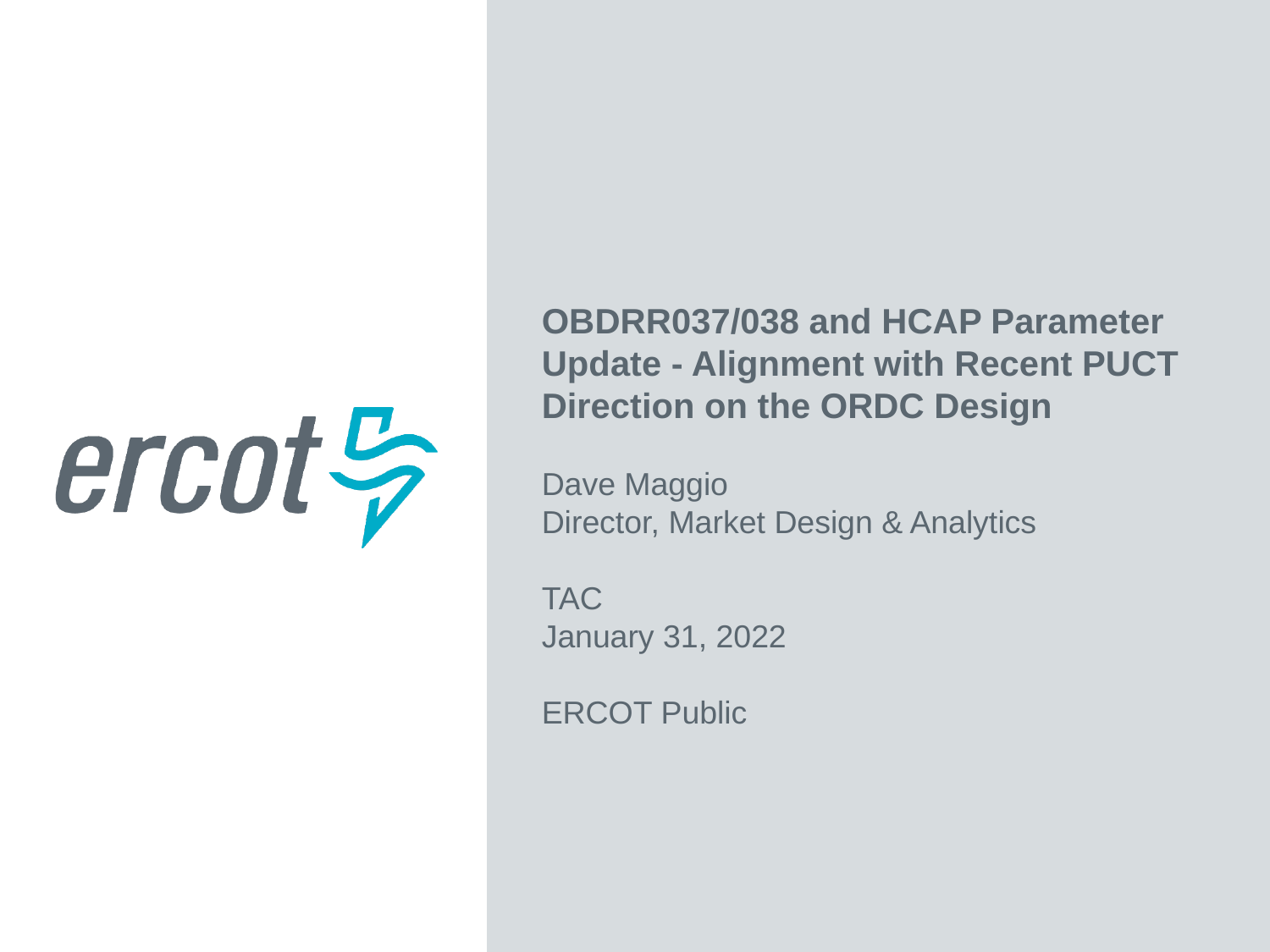

OBDRR037/038 and HCAP Parameter Update - Alignment with Recent PUCT Direction on the ORDC Design

Dave Maggio
Director, Market Design & Analytics

TAC
January 31, 2022

ERCOT Public